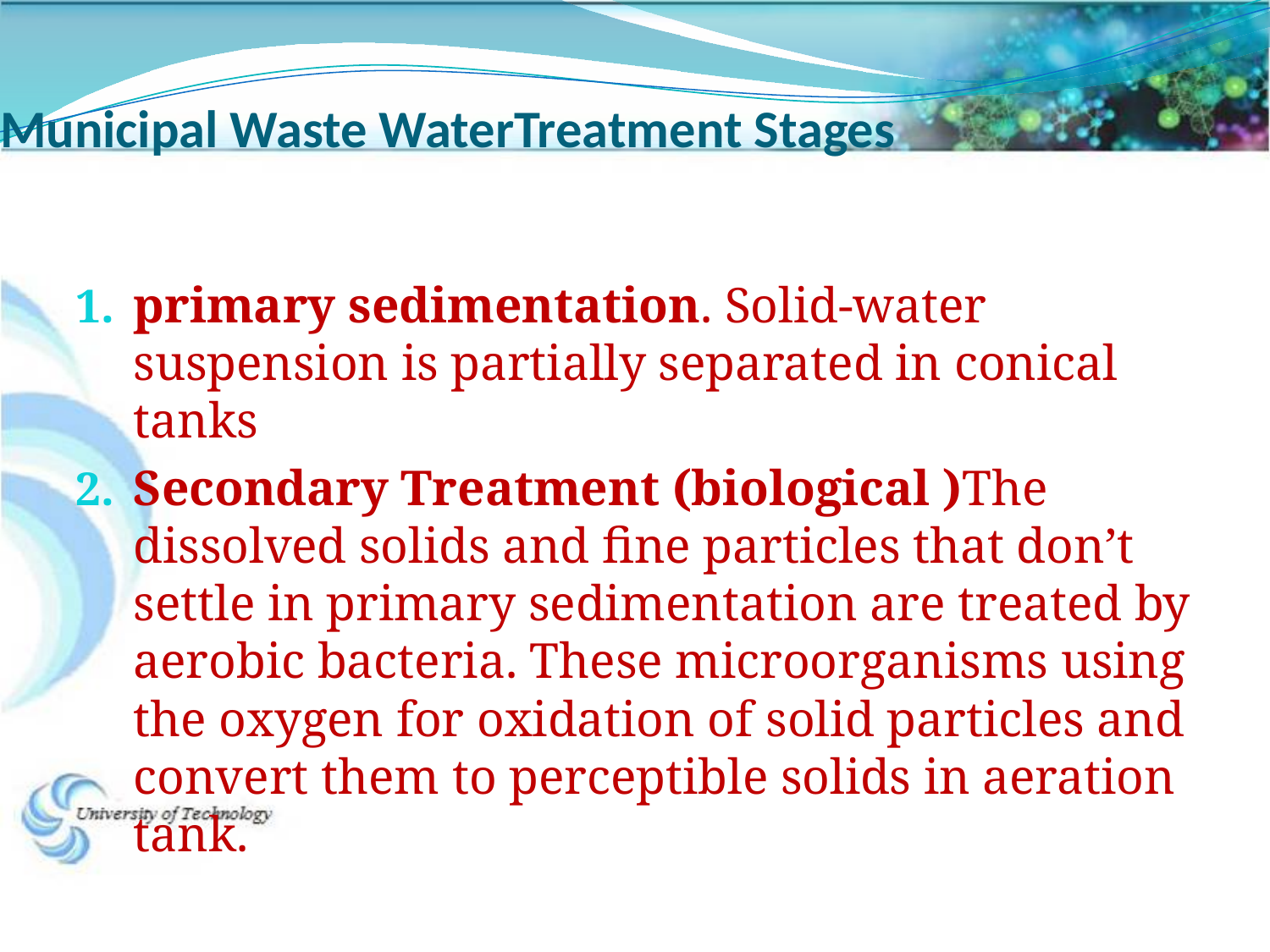

# Municipal Waste WaterTreatment Stages
primary sedimentation. Solid-water suspension is partially separated in conical tanks
Secondary Treatment (biological )The dissolved solids and fine particles that don’t settle in primary sedimentation are treated by aerobic bacteria. These microorganisms using the oxygen for oxidation of solid particles and convert them to perceptible solids in aeration tank.